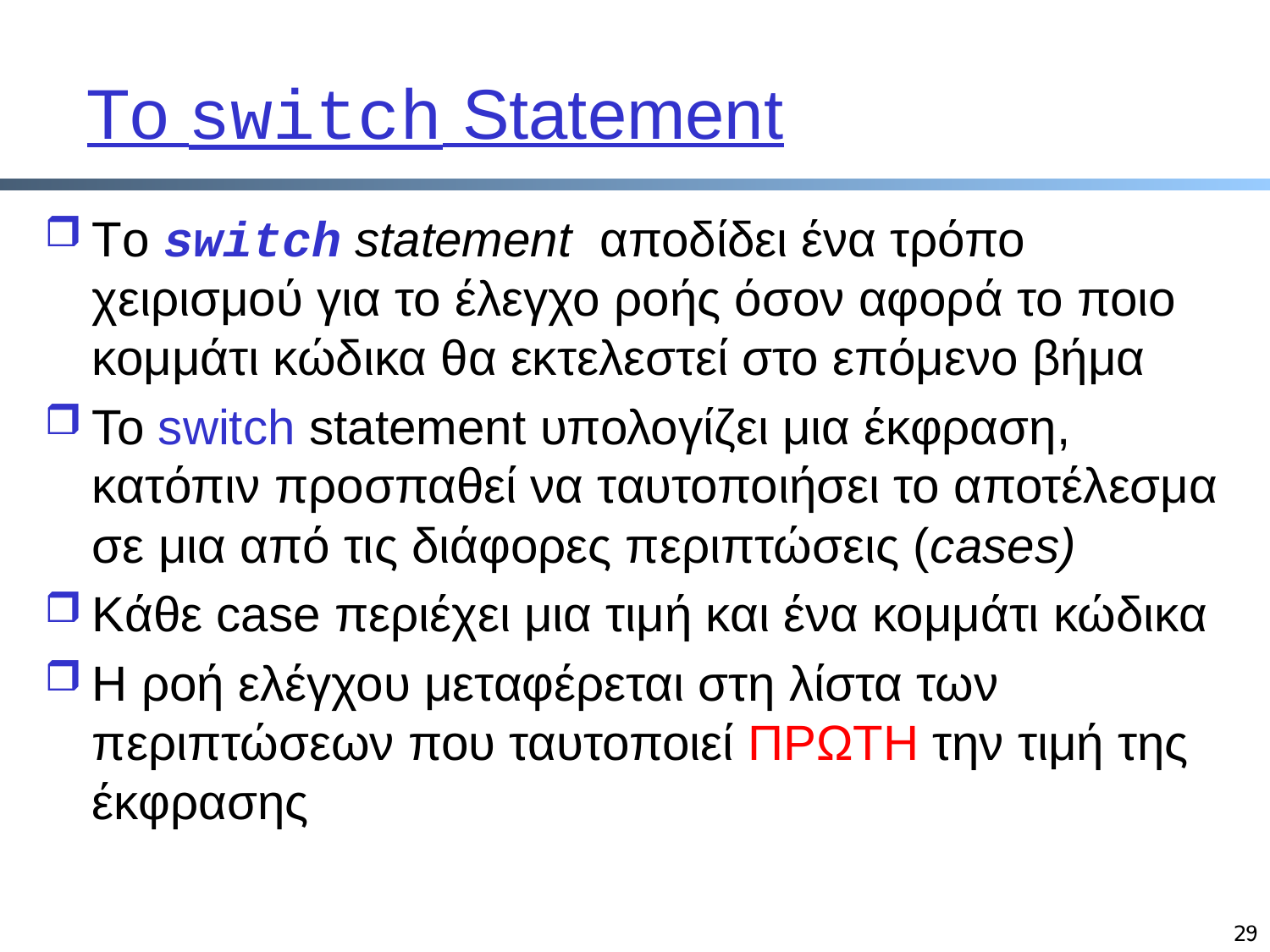

# Tο switch Statement
Tο switch statement  αποδίδει ένα τρόπο χειρισμού για το έλεγχο ροής όσον αφορά το ποιο κομμάτι κώδικα θα εκτελεστεί στο επόμενο βήμα
Το switch statement υπολογίζει μια έκφραση, κατόπιν προσπαθεί να ταυτοποιήσει το αποτέλεσμα σε μια από τις διάφορες περιπτώσεις (cases)
Κάθε case περιέχει μια τιμή και ένα κομμάτι κώδικα
Η ροή ελέγχου μεταφέρεται στη λίστα των περιπτώσεων που ταυτοποιεί ΠΡΩΤΗ την τιμή της έκφρασης
29